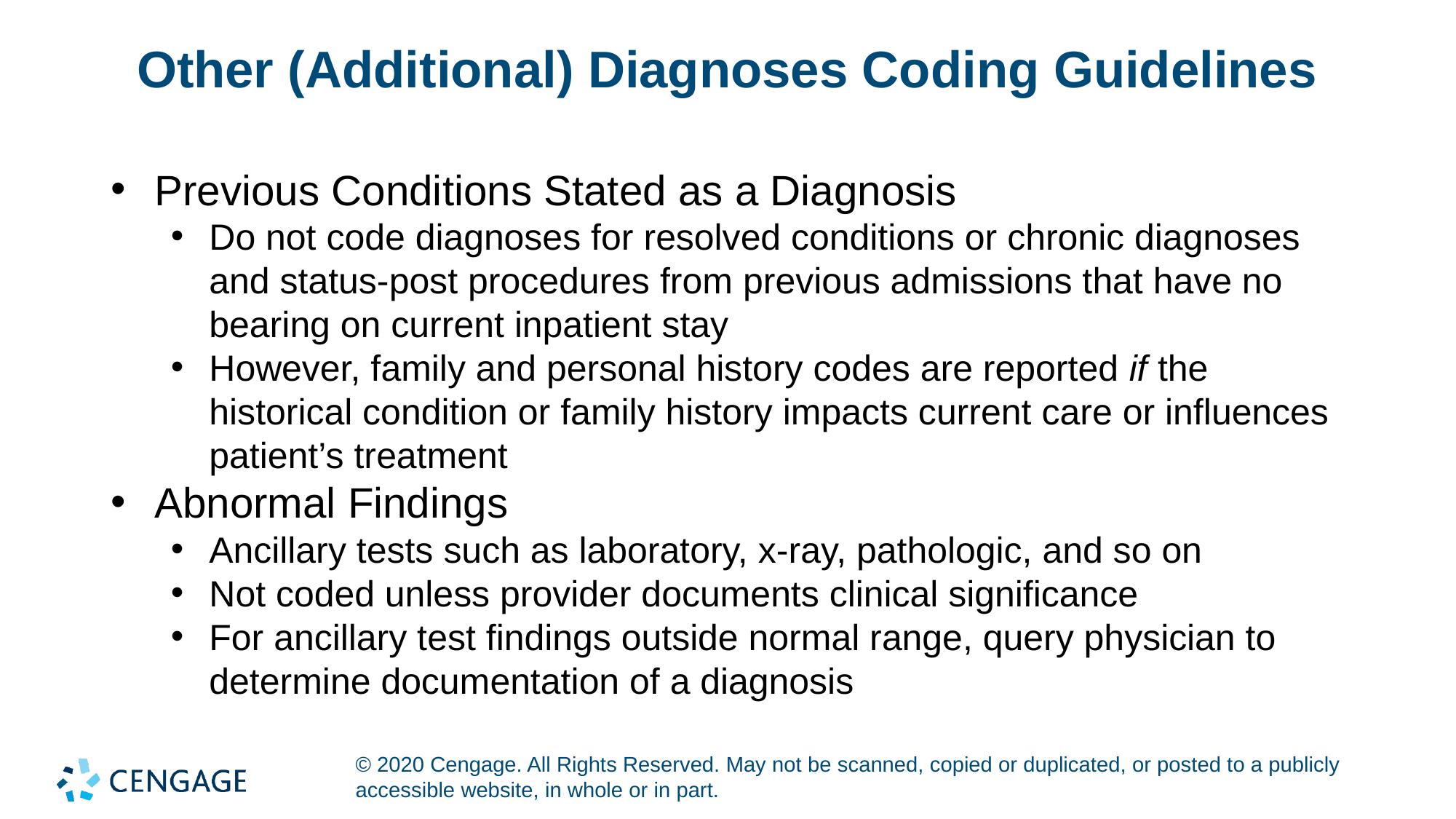

# Other (Additional) Diagnoses Coding Guidelines
Previous Conditions Stated as a Diagnosis
Do not code diagnoses for resolved conditions or chronic diagnoses and status-post procedures from previous admissions that have no bearing on current inpatient stay
However, family and personal history codes are reported if the historical condition or family history impacts current care or influences patient’s treatment
Abnormal Findings
Ancillary tests such as laboratory, x-ray, pathologic, and so on
Not coded unless provider documents clinical significance
For ancillary test findings outside normal range, query physician to determine documentation of a diagnosis